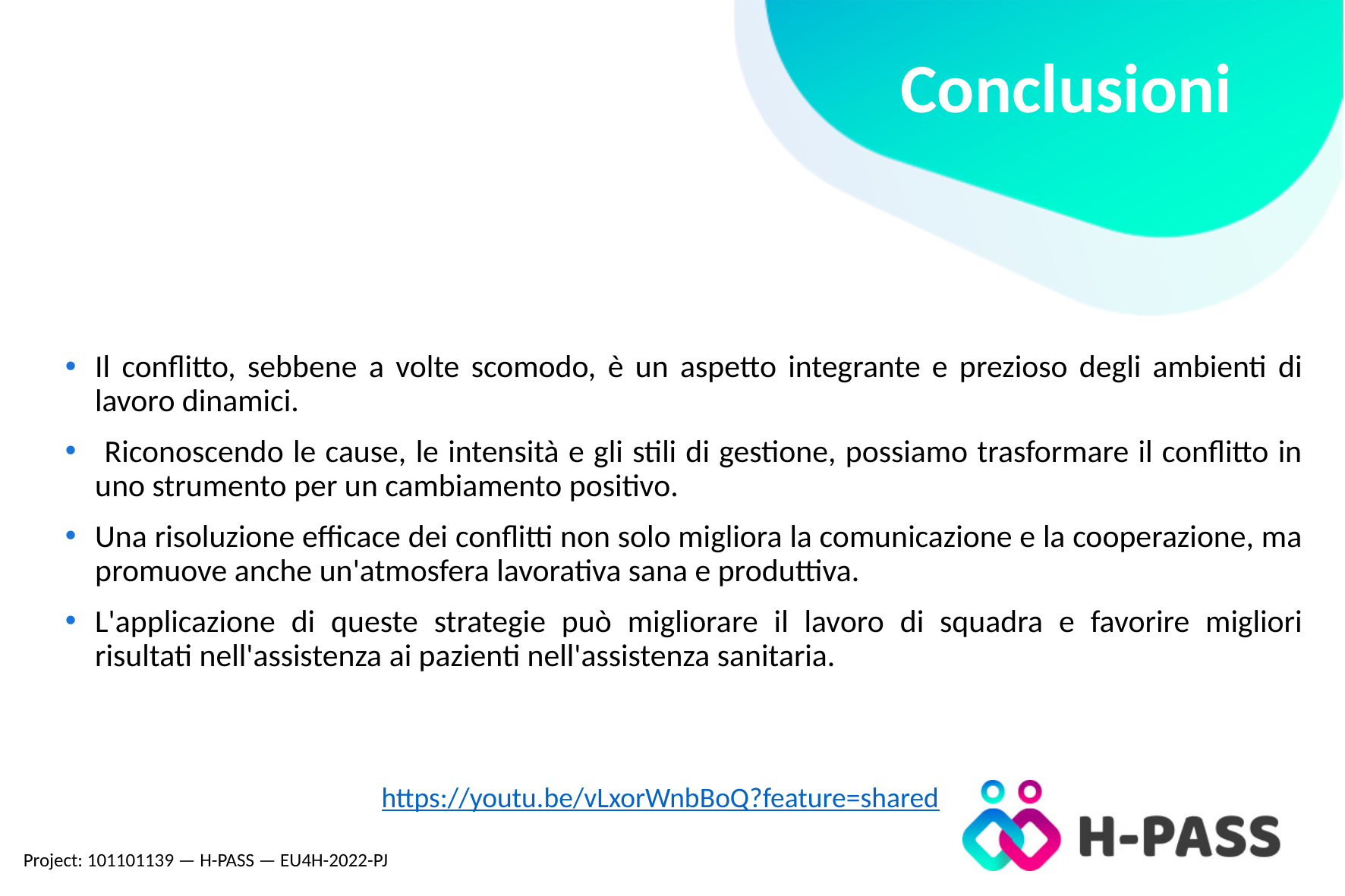

# Conclusioni
Il conflitto, sebbene a volte scomodo, è un aspetto integrante e prezioso degli ambienti di lavoro dinamici.
 Riconoscendo le cause, le intensità e gli stili di gestione, possiamo trasformare il conflitto in uno strumento per un cambiamento positivo.
Una risoluzione efficace dei conflitti non solo migliora la comunicazione e la cooperazione, ma promuove anche un'atmosfera lavorativa sana e produttiva.
L'applicazione di queste strategie può migliorare il lavoro di squadra e favorire migliori risultati nell'assistenza ai pazienti nell'assistenza sanitaria.
https://youtu.be/vLxorWnbBoQ?feature=shared
Project: 101101139 — H-PASS — EU4H-2022-PJ